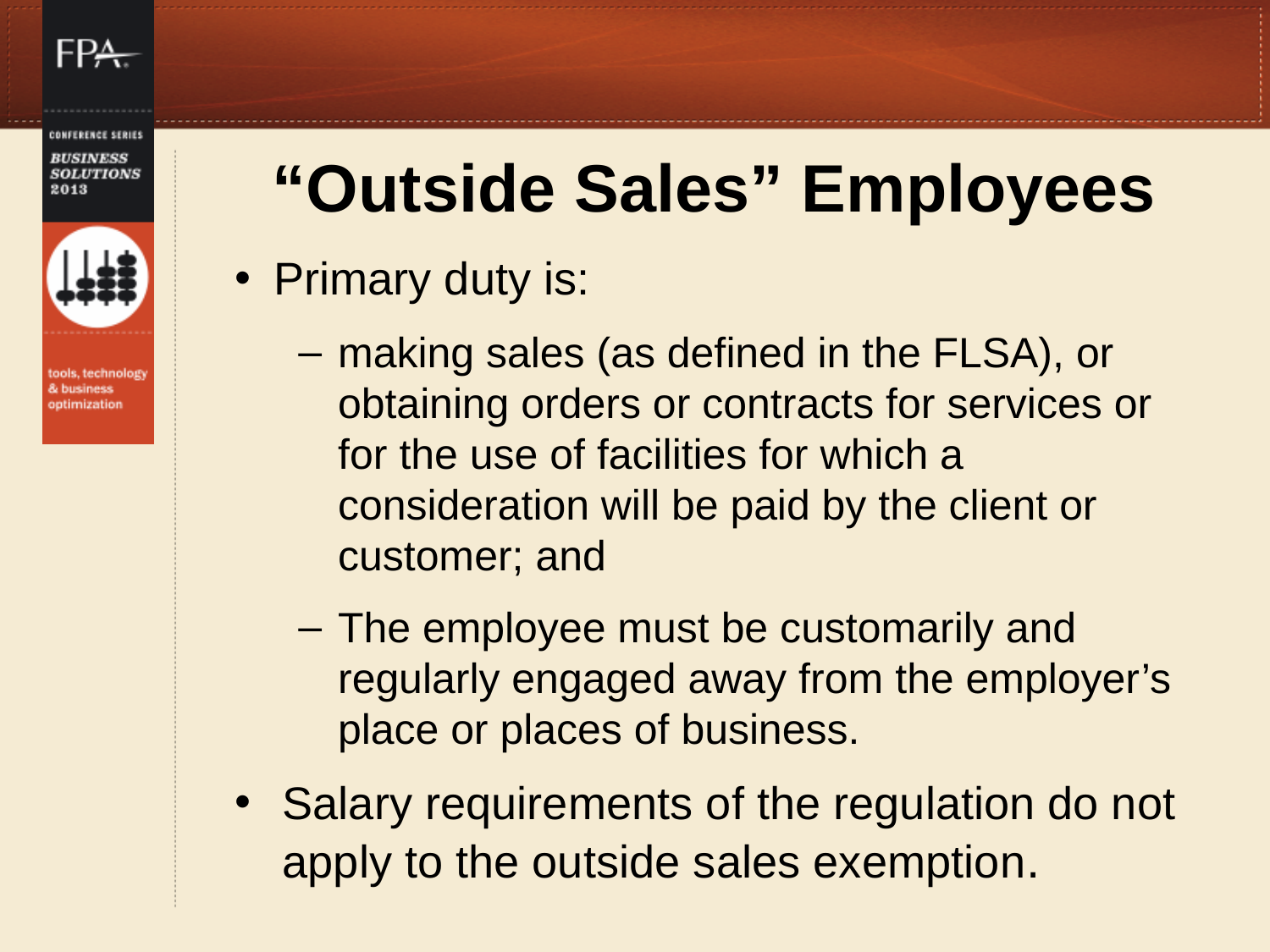

# “Outside Sales” Employees
Primary duty is:
making sales (as defined in the FLSA), or obtaining orders or contracts for services or for the use of facilities for which a consideration will be paid by the client or customer; and
The employee must be customarily and regularly engaged away from the employer’s place or places of business.
Salary requirements of the regulation do not apply to the outside sales exemption.